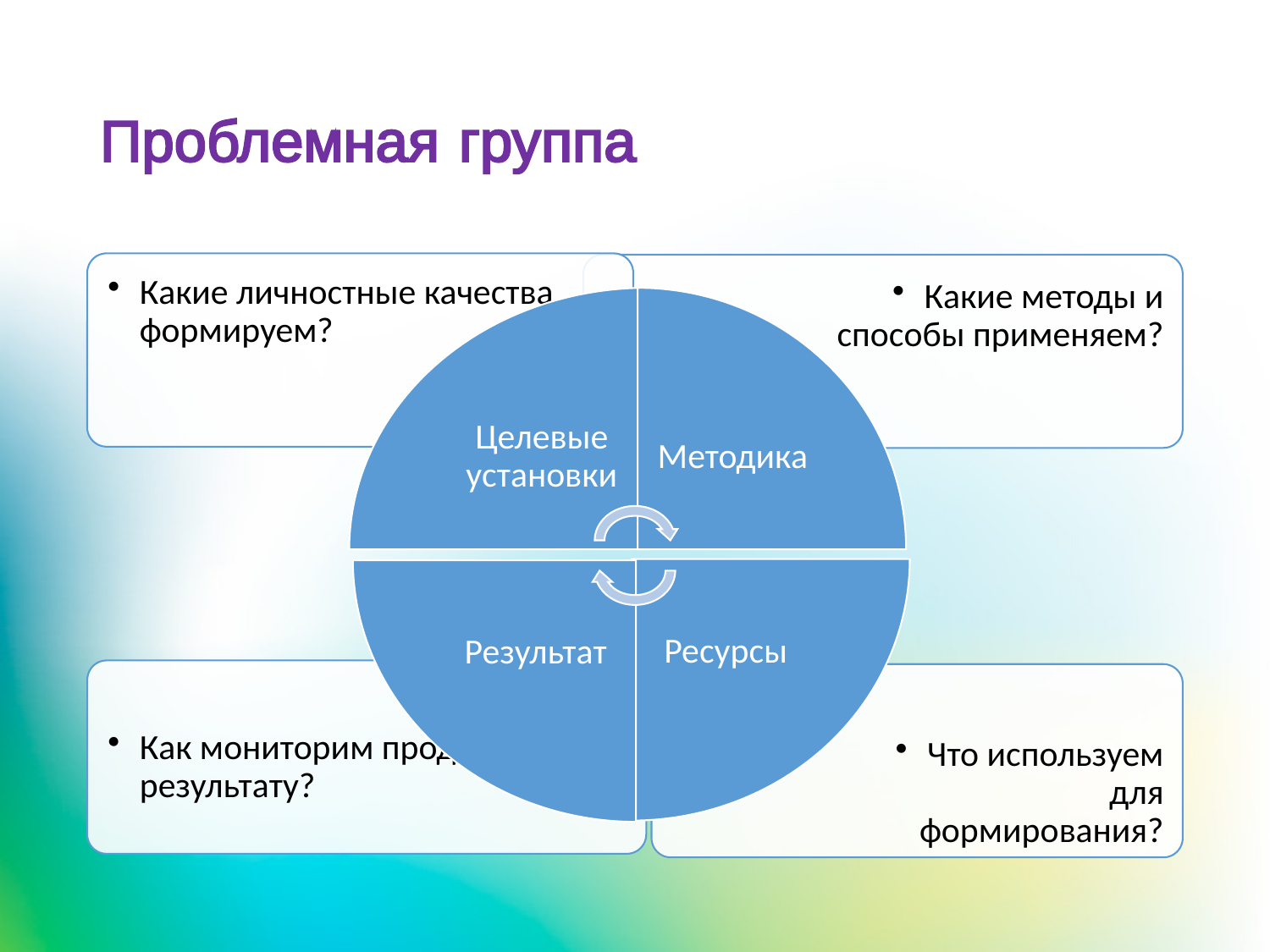

# Проблемная группа
Что используем для формирования?
Как мониторим продвижение к результату?
Какие методы и способы применяем?
Какие личностные качества формируем?
Целевые установки
Методика
Ресурсы
Результат